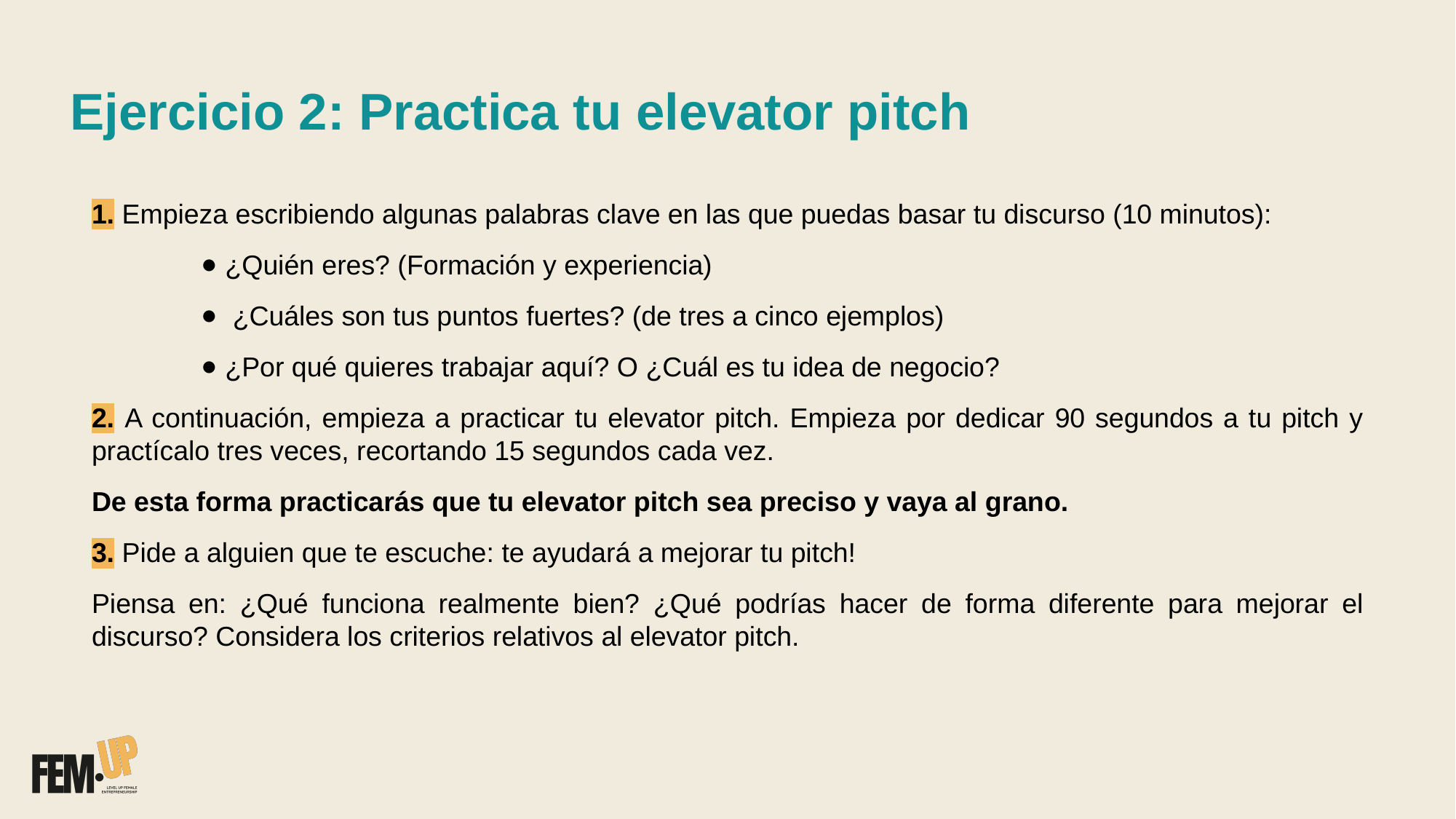

# Ejercicio 2: Practica tu elevator pitch
1. Empieza escribiendo algunas palabras clave en las que puedas basar tu discurso (10 minutos):
 ¿Quién eres? (Formación y experiencia)
  ¿Cuáles son tus puntos fuertes? (de tres a cinco ejemplos)
 ¿Por qué quieres trabajar aquí? O ¿Cuál es tu idea de negocio?
2. A continuación, empieza a practicar tu elevator pitch. Empieza por dedicar 90 segundos a tu pitch y practícalo tres veces, recortando 15 segundos cada vez.
De esta forma practicarás que tu elevator pitch sea preciso y vaya al grano.
3. Pide a alguien que te escuche: te ayudará a mejorar tu pitch!
Piensa en: ¿Qué funciona realmente bien? ¿Qué podrías hacer de forma diferente para mejorar el discurso? Considera los criterios relativos al elevator pitch.